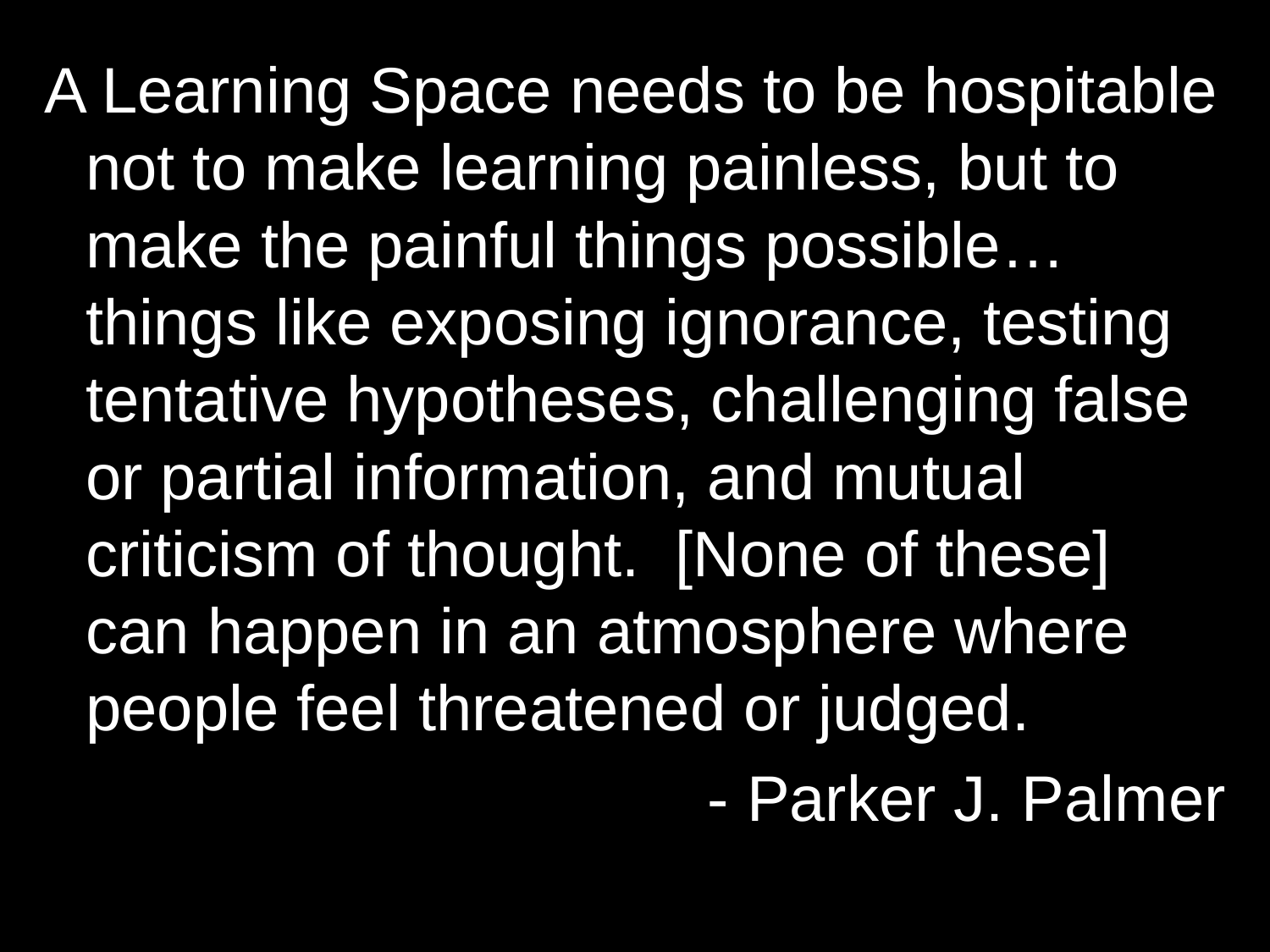

A Learning Space needs to be hospitable not to make learning painless, but to make the painful things possible…things like exposing ignorance, testing tentative hypotheses, challenging false or partial information, and mutual criticism of thought.  [None of these] can happen in an atmosphere where people feel threatened or judged.
- Parker J. Palmer